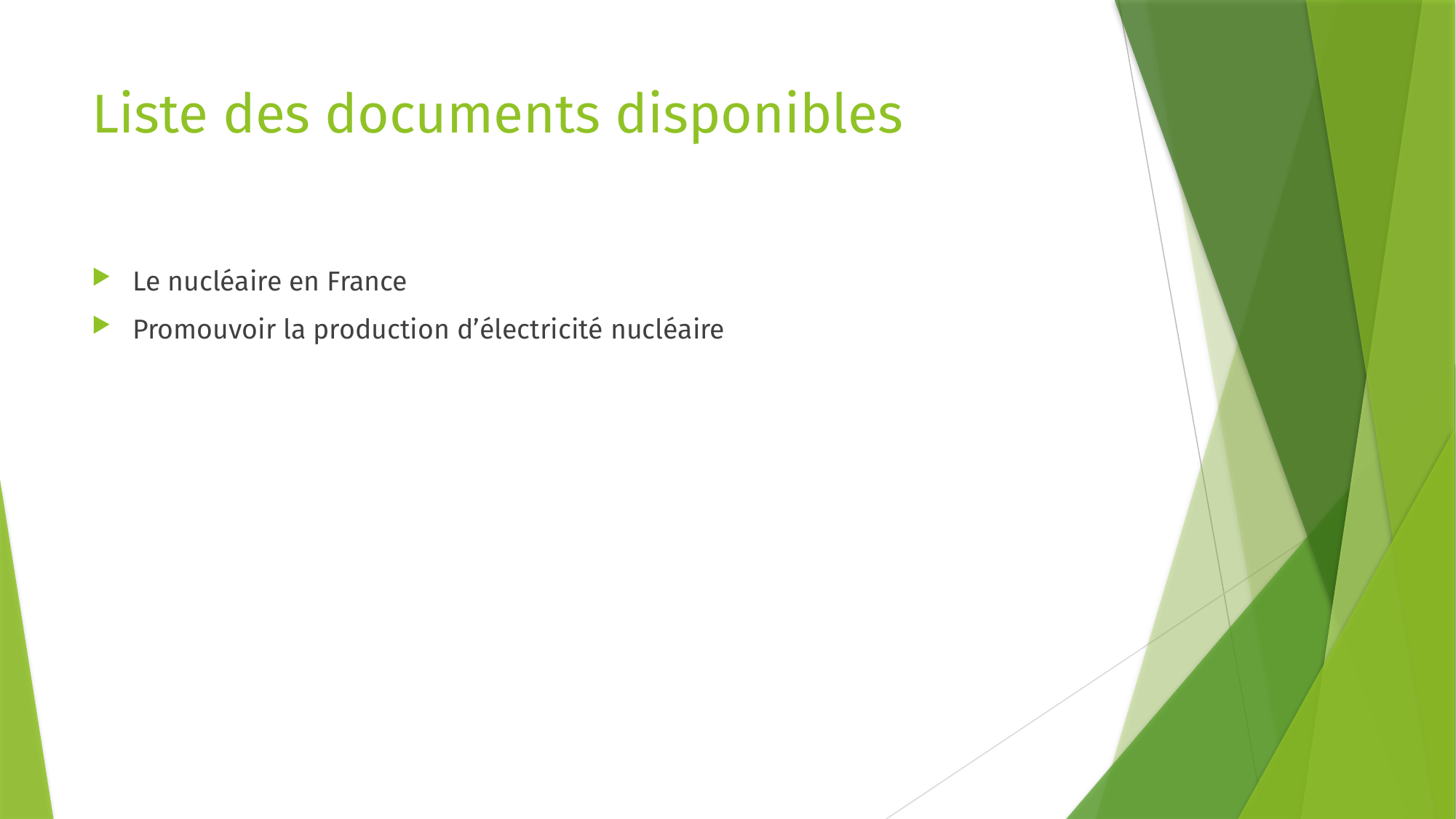

# Liste des documents disponibles
Le nucléaire en France
Promouvoir la production d’électricité nucléaire